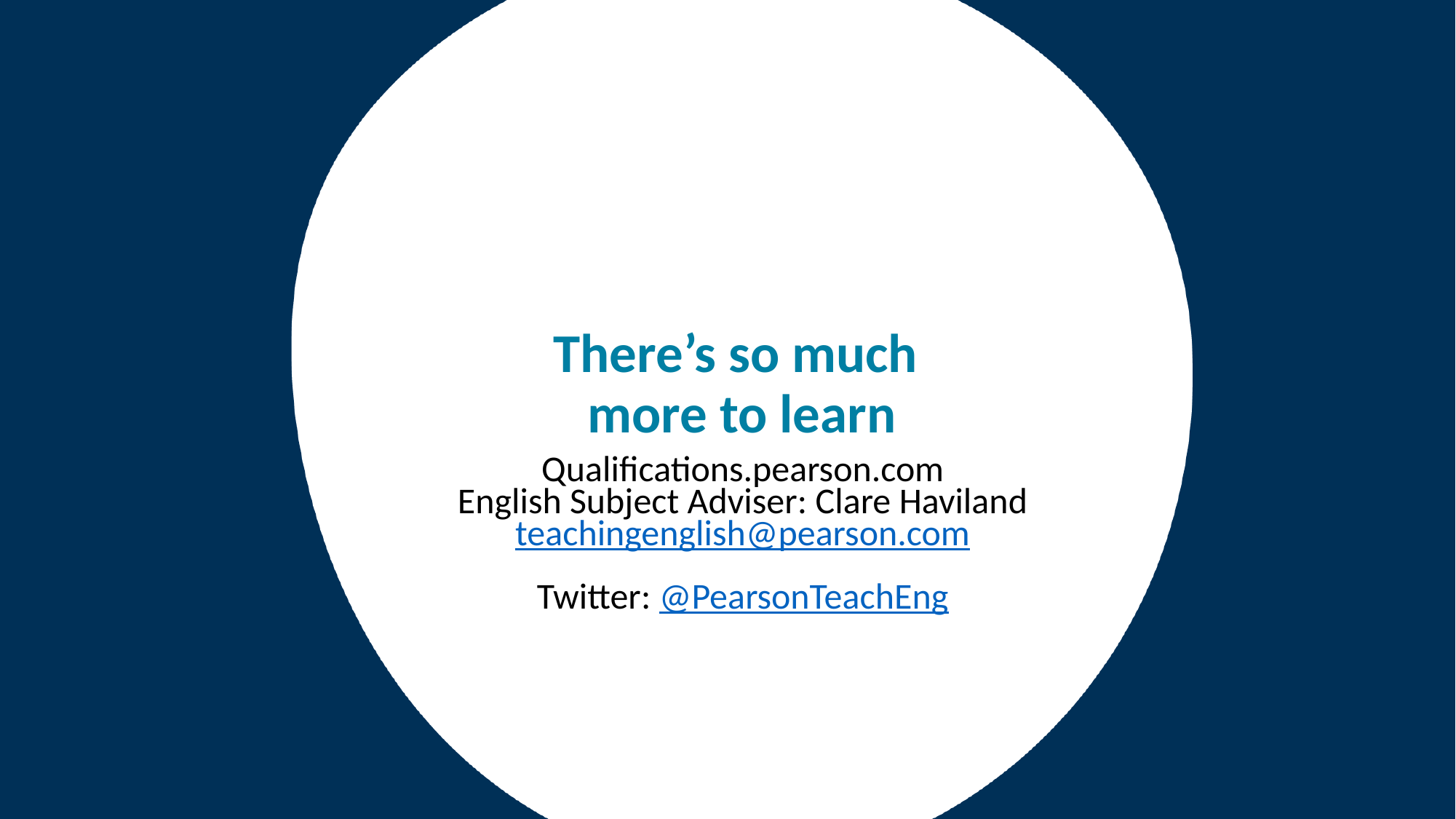

# There’s so much more to learn
Qualifications.pearson.com
English Subject Adviser: Clare Haviland
teachingenglish@pearson.com

Twitter: @PearsonTeachEng